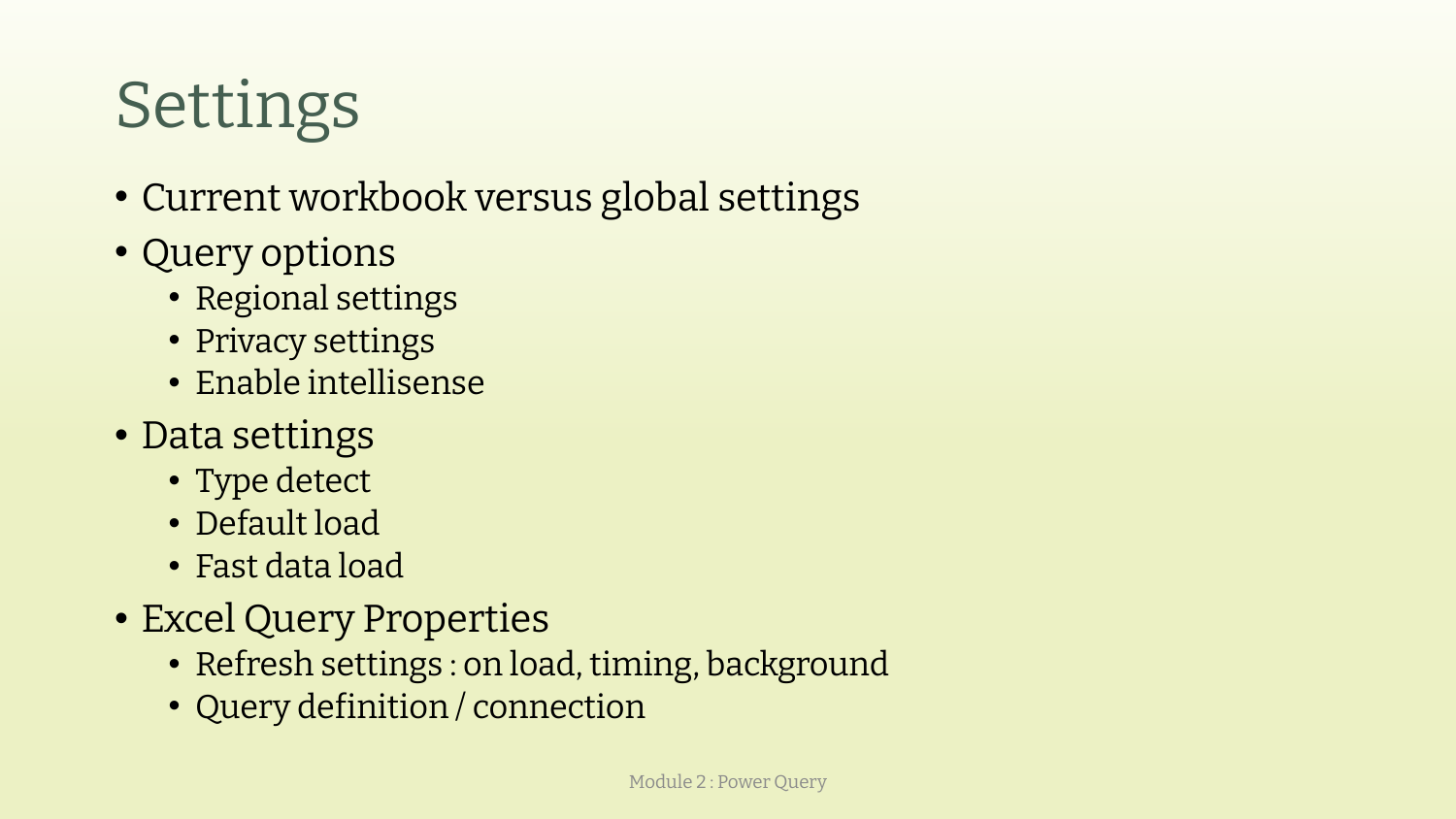

# Settings
Current workbook versus global settings
Query options
Regional settings
Privacy settings
Enable intellisense
Data settings
Type detect
Default load
Fast data load
Excel Query Properties
Refresh settings : on load, timing, background
Query definition / connection
Module 2 : Power Query